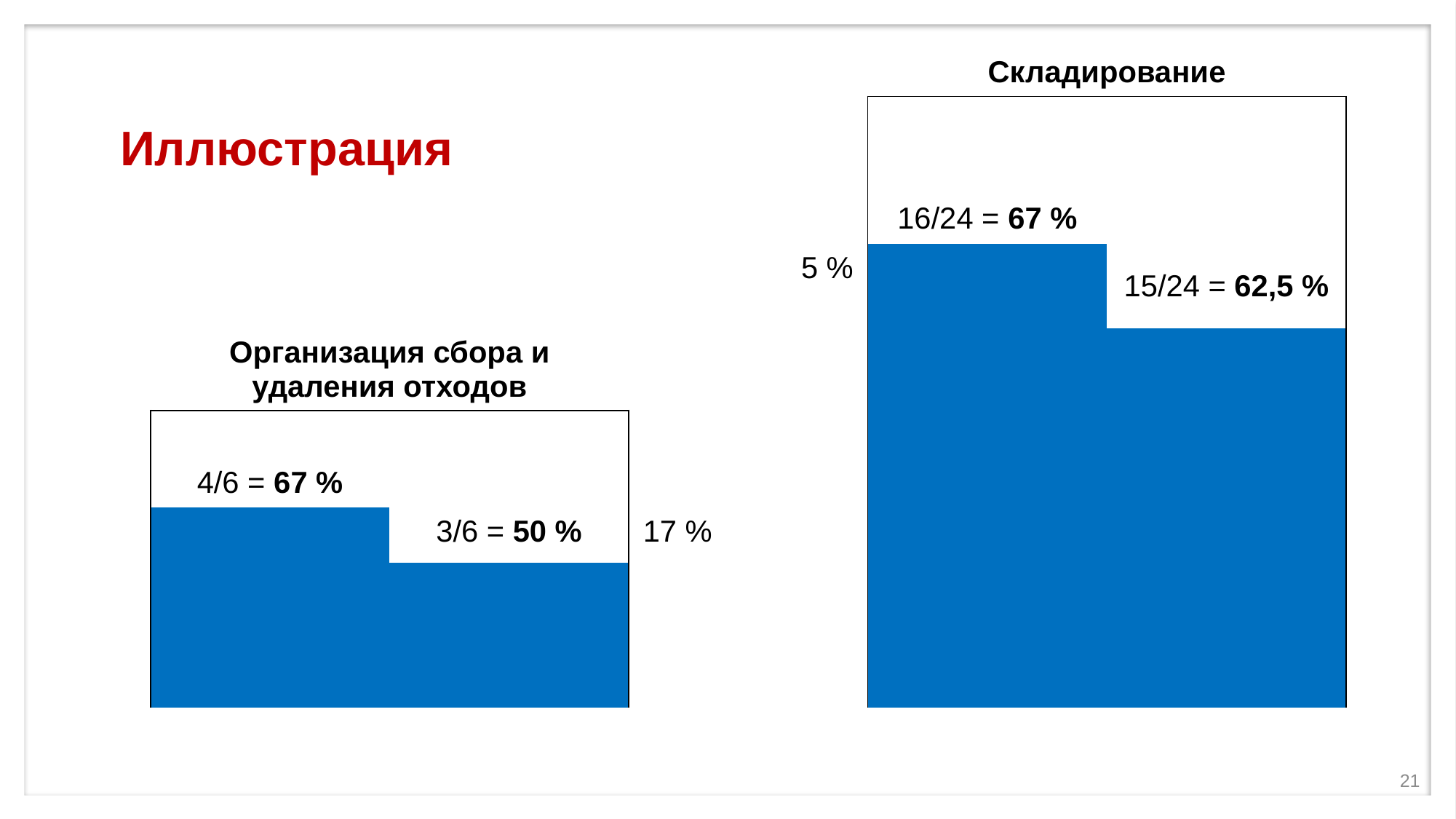

|  |  |  | Складирование |  |
| --- | --- | --- | --- | --- |
|  |  |  |  |  |
|  |  |  |  |  |
|  |  |  | 16/24 = 67 % |  |
|  |  | 5 % |  | 15/24 = 62,5 % |
| Организация сбора и удаления отходов |  |  |  |  |
|  |  |  |  |  |
| 4/6 = 67 % |  |  |  |  |
|  | 3/6 = 50 % | 17 % |  |  |
|  |  |  |  |  |
|  |  |  |  |  |
|  |  |  |  |  |
# Иллюстрация
21